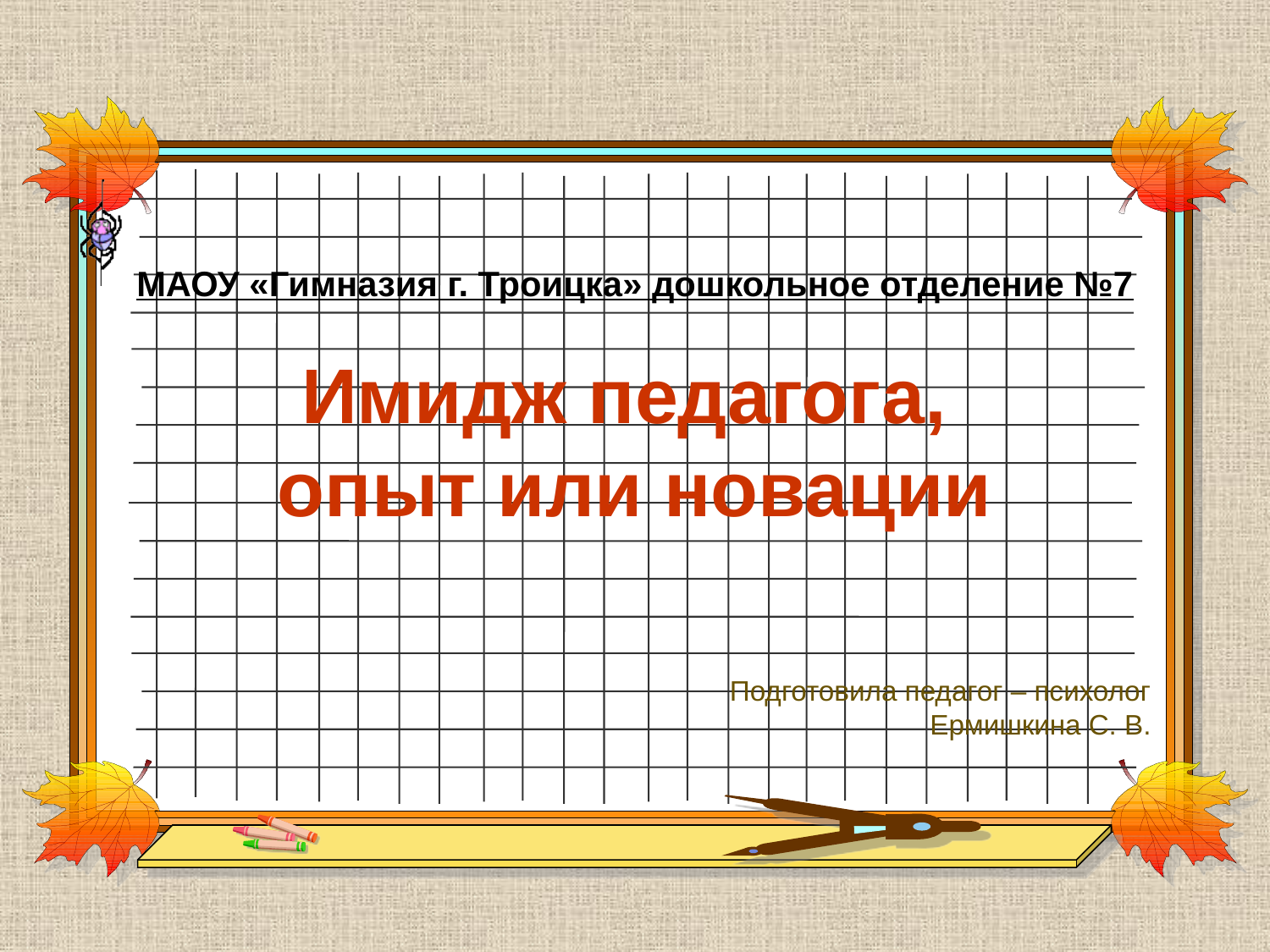

# МАОУ «Гимназия г. Троицка» дошкольное отделение №7 Имидж педагога, опыт или новации
Подготовила педагог – психолог Ермишкина С. В.